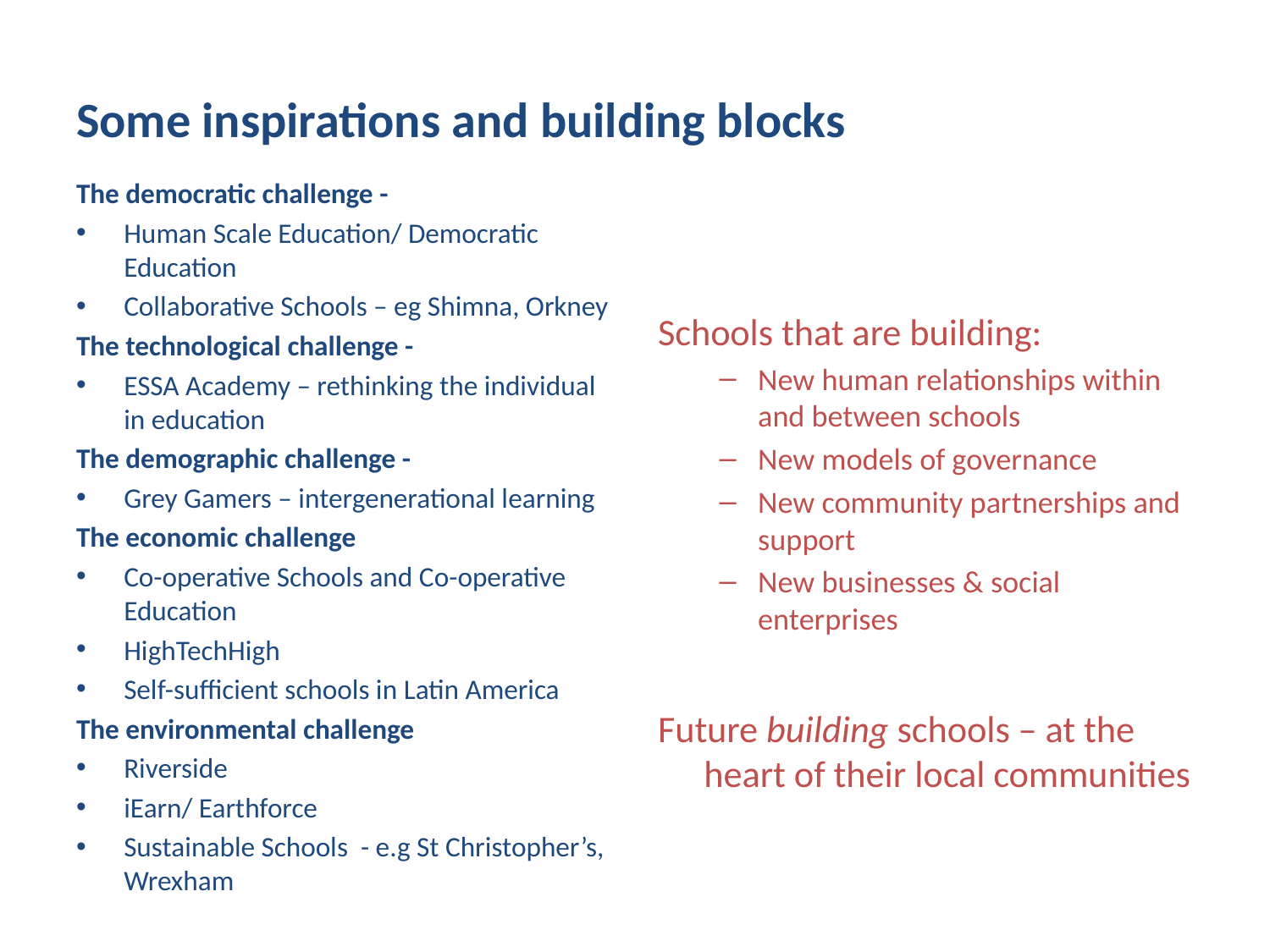

# Some inspirations and building blocks
The democratic challenge -
Human Scale Education/ Democratic Education
Collaborative Schools – eg Shimna, Orkney
The technological challenge -
ESSA Academy – rethinking the individual in education
The demographic challenge -
Grey Gamers – intergenerational learning
The economic challenge
Co-operative Schools and Co-operative Education
HighTechHigh
Self-sufficient schools in Latin America
The environmental challenge
Riverside
iEarn/ Earthforce
Sustainable Schools  - e.g St Christopher’s, Wrexham
Schools that are building:
New human relationships within and between schools
New models of governance
New community partnerships and support
New businesses & social enterprises

Future building schools – at the heart of their local communities